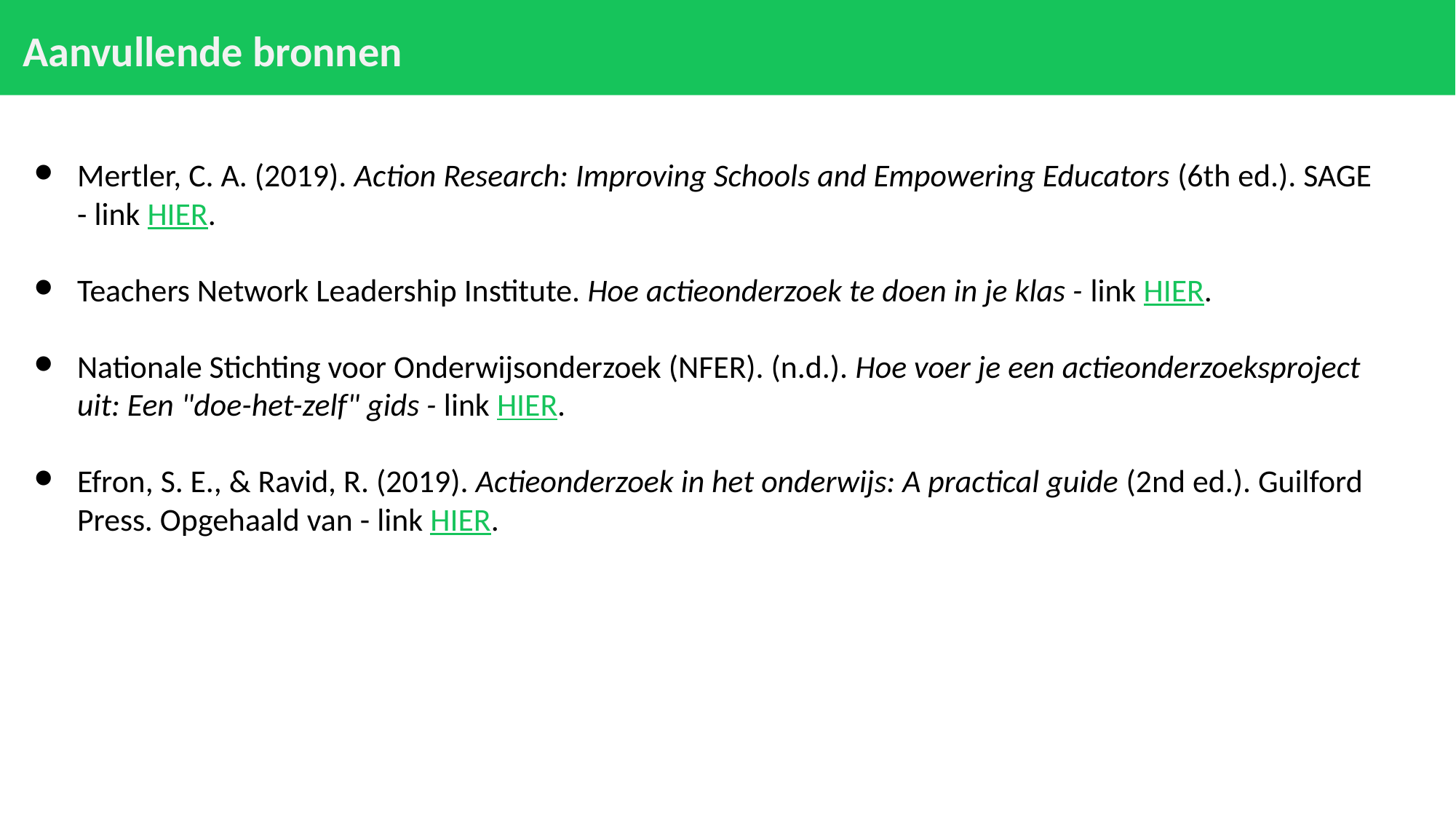

# Aanvullende bronnen
Mertler, C. A. (2019). Action Research: Improving Schools and Empowering Educators (6th ed.). SAGE - link HIER.

Teachers Network Leadership Institute. Hoe actieonderzoek te doen in je klas - link HIER.

Nationale Stichting voor Onderwijsonderzoek (NFER). (n.d.). Hoe voer je een actieonderzoeksproject uit: Een "doe-het-zelf" gids - link HIER.

Efron, S. E., & Ravid, R. (2019). Actieonderzoek in het onderwijs: A practical guide (2nd ed.). Guilford Press. Opgehaald van - link HIER.